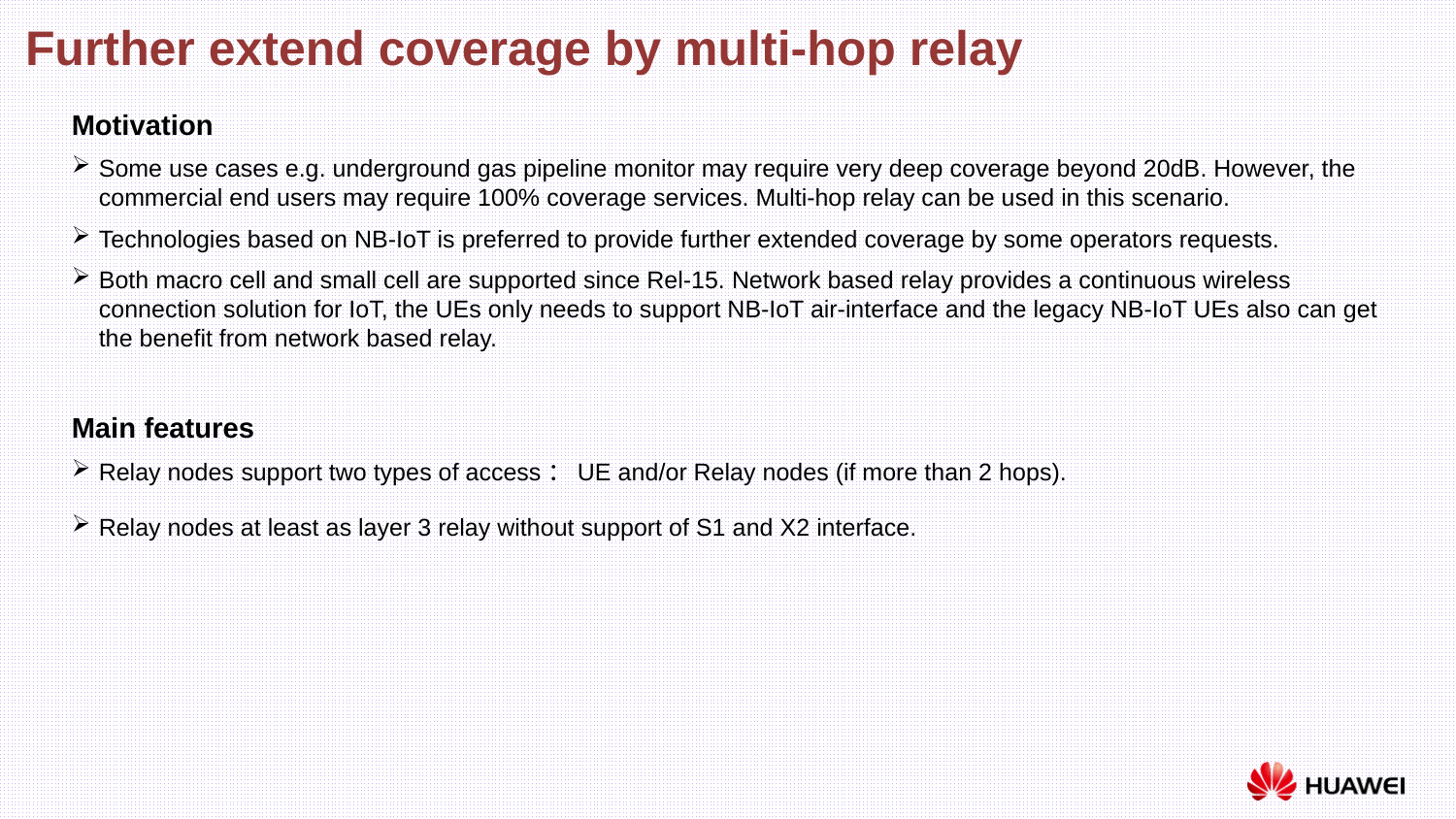

Further extend coverage by multi-hop relay
Motivation
Some use cases e.g. underground gas pipeline monitor may require very deep coverage beyond 20dB. However, the commercial end users may require 100% coverage services. Multi-hop relay can be used in this scenario.
Technologies based on NB-IoT is preferred to provide further extended coverage by some operators requests.
Both macro cell and small cell are supported since Rel-15. Network based relay provides a continuous wireless connection solution for IoT, the UEs only needs to support NB-IoT air-interface and the legacy NB-IoT UEs also can get the benefit from network based relay.

Main features
Relay nodes support two types of access：UE and/or Relay nodes (if more than 2 hops).
Relay nodes at least as layer 3 relay without support of S1 and X2 interface.